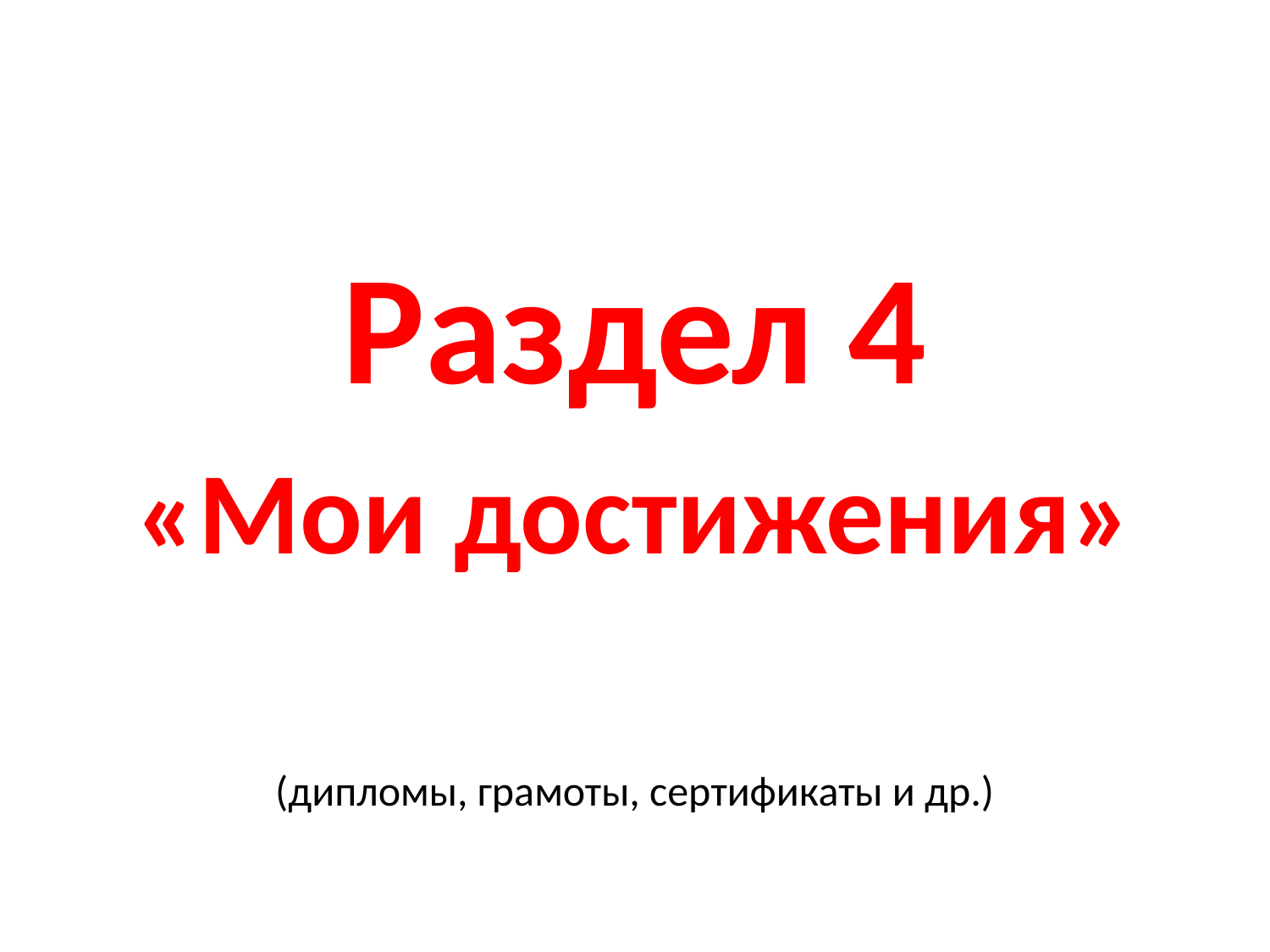

Раздел 4
«Мои достижения»

(дипломы, грамоты, сертификаты и др.)